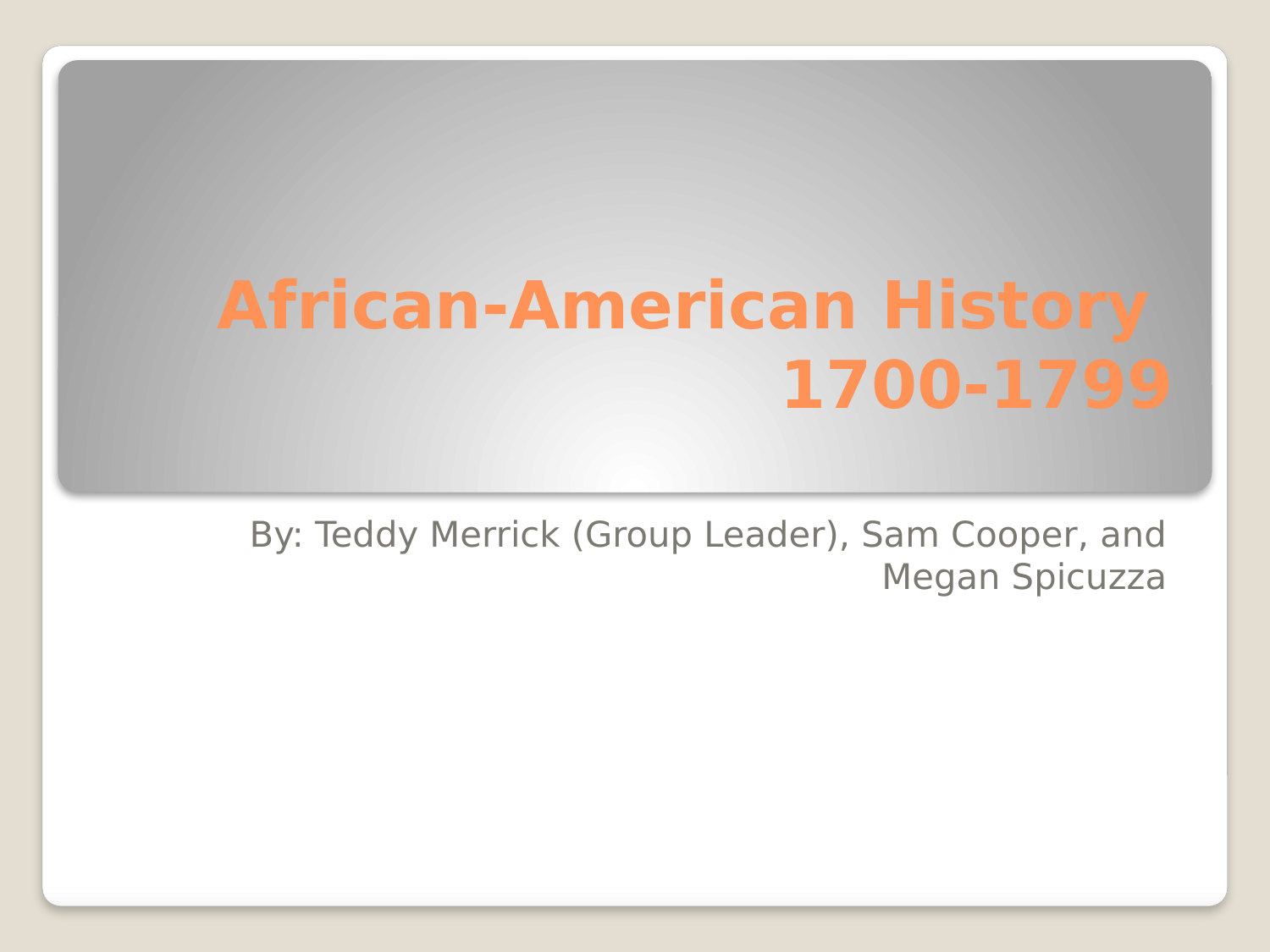

# African-American History 1700-1799
By: Teddy Merrick (Group Leader), Sam Cooper, and Megan Spicuzza